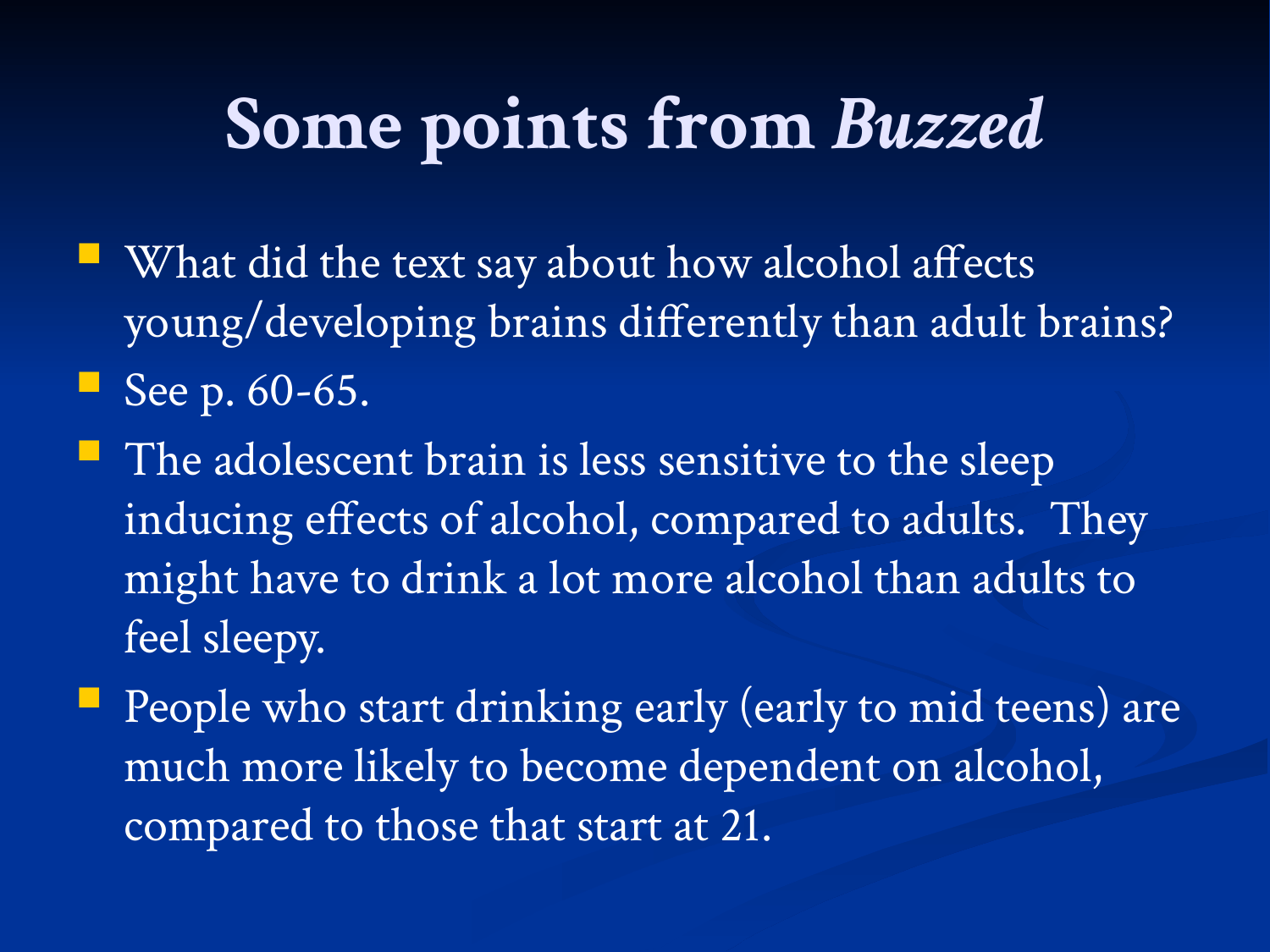

# Some points from Buzzed
What did the text say about how alcohol affects young/developing brains differently than adult brains?
See p. 60-65.
The adolescent brain is less sensitive to the sleep inducing effects of alcohol, compared to adults.  They might have to drink a lot more alcohol than adults to feel sleepy.
People who start drinking early (early to mid teens) are much more likely to become dependent on alcohol, compared to those that start at 21.